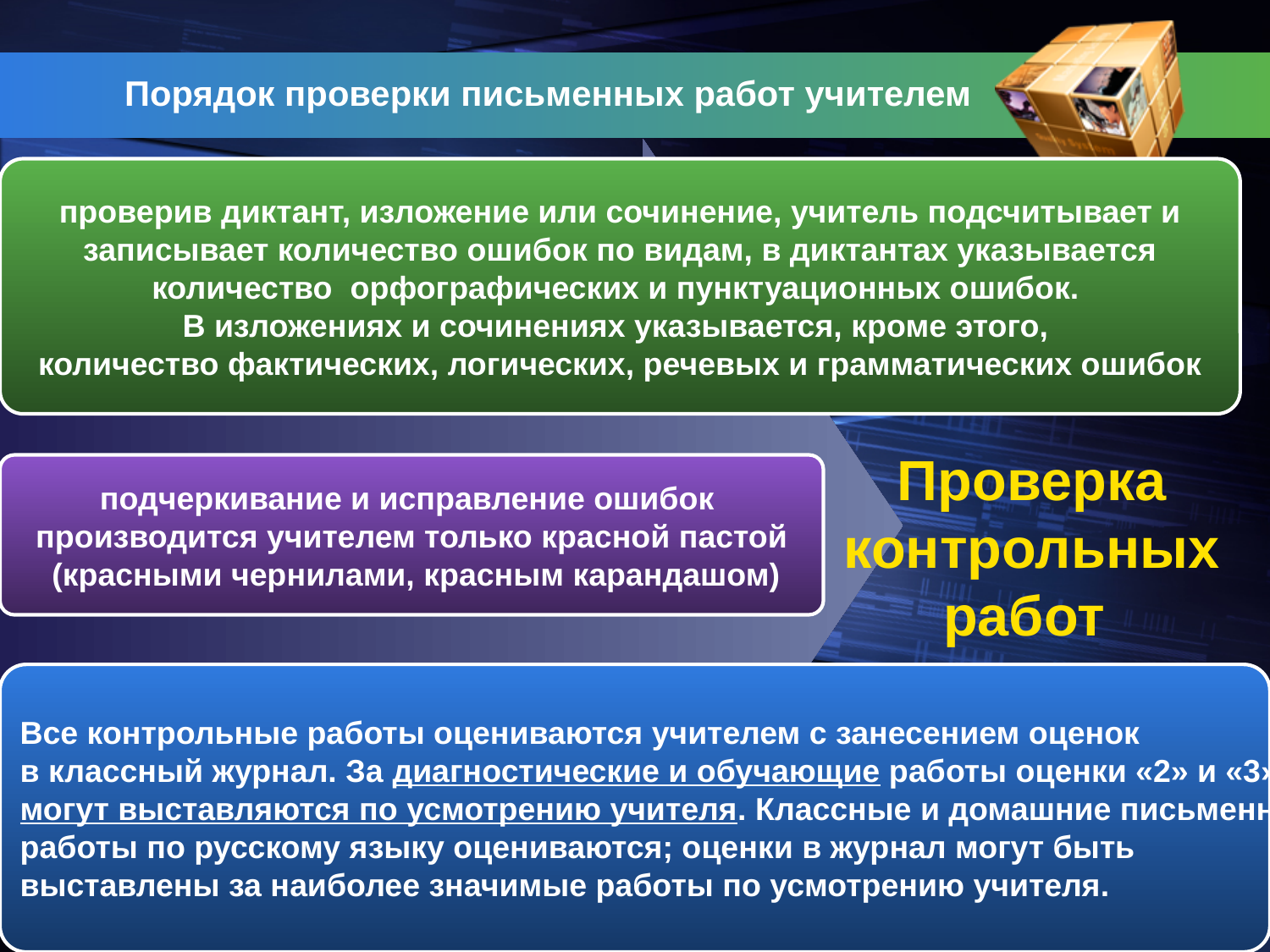

# Порядок проверки письменных работ учителем

проверив диктант, изложение или сочинение, учитель подсчитывает и
записывает количество ошибок по видам, в диктантах указывается
количество  орфографических и пунктуационных ошибок.
В изложениях и сочинениях указывается, кроме этого,
количество фактических, логических, речевых и грамматических ошибок
подчеркивание и исправление ошибок
производится учителем только красной пастой
 (красными чернилами, красным карандашом)
Проверка контрольных работ
Все контрольные работы оцениваются учителем с занесением оценок
в классный журнал. За диагностические и обучающие работы оценки «2» и «3»
могут выставляются по усмотрению учителя. Классные и домашние письменные
работы по русскому языку оцениваются; оценки в журнал могут быть
выставлены за наиболее значимые работы по усмотрению учителя.